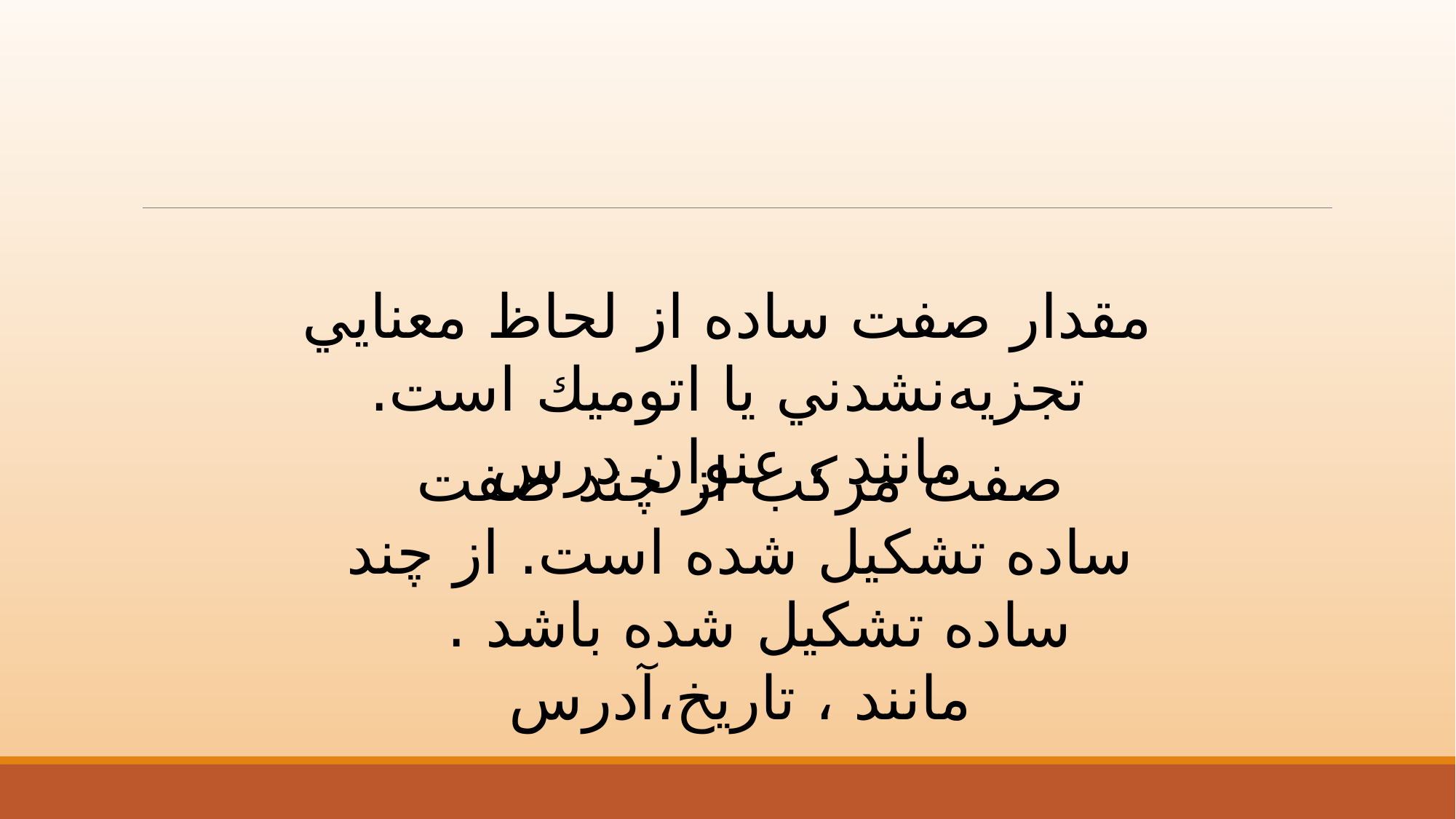

مقدار صفت ساده از لحاظ معنايي تجزيه‌نشدني يا اتوميك است. مانند ، عنوان درس
صفت مركب از چند صفت ساده تشكيل شده است. از چند ساده تشکیل شده باشد .   مانند ، تاریخ،آدرس